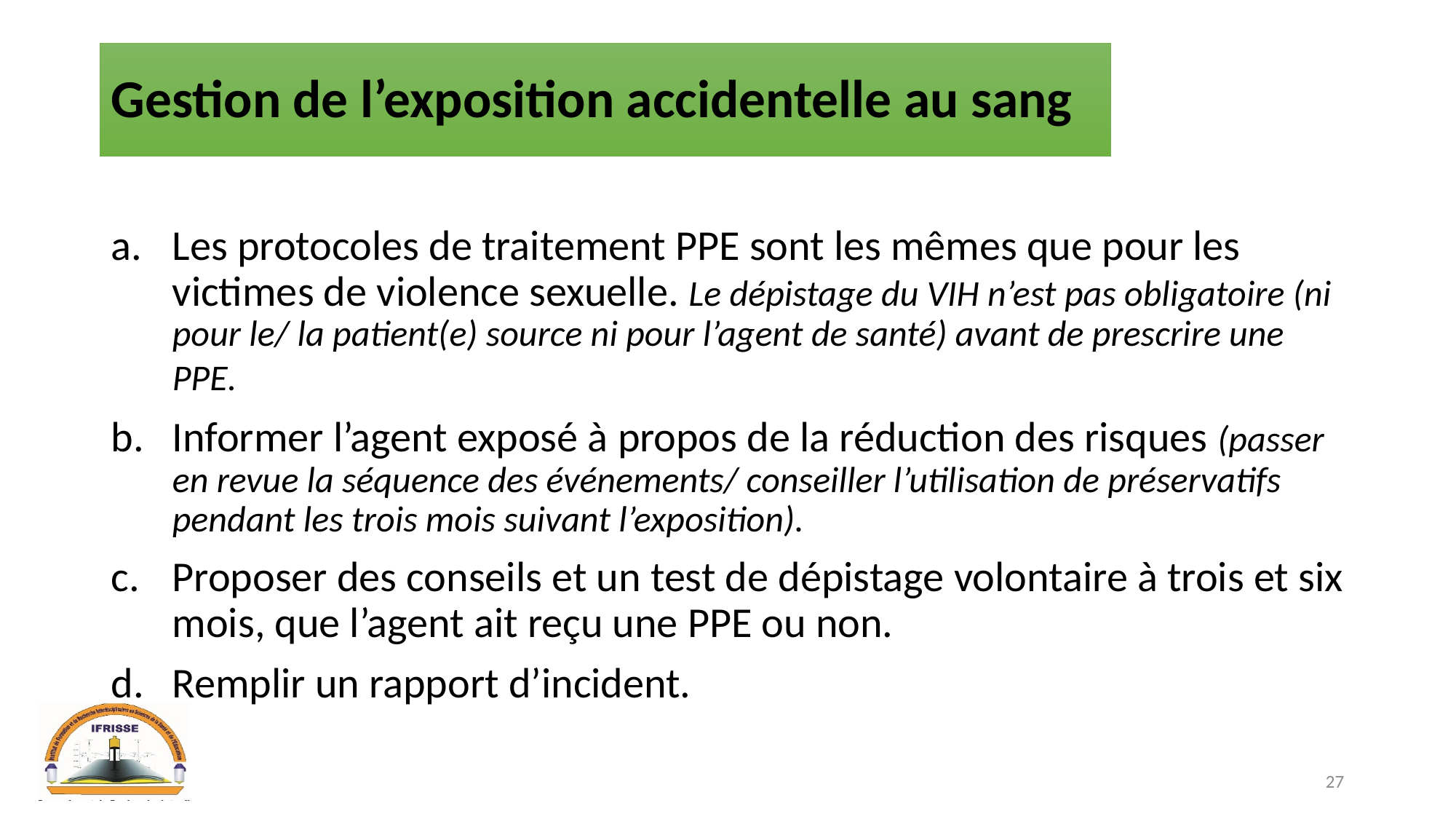

# Gestion de l’exposition accidentelle au sang
Les protocoles de traitement PPE sont les mêmes que pour les victimes de violence sexuelle. Le dépistage du VIH n’est pas obligatoire (ni pour le/ la patient(e) source ni pour l’agent de santé) avant de prescrire une PPE.
Informer l’agent exposé à propos de la réduction des risques (passer en revue la séquence des événements/ conseiller l’utilisation de préservatifs pendant les trois mois suivant l’exposition).
Proposer des conseils et un test de dépistage volontaire à trois et six mois, que l’agent ait reçu une PPE ou non.
Remplir un rapport d’incident.

27